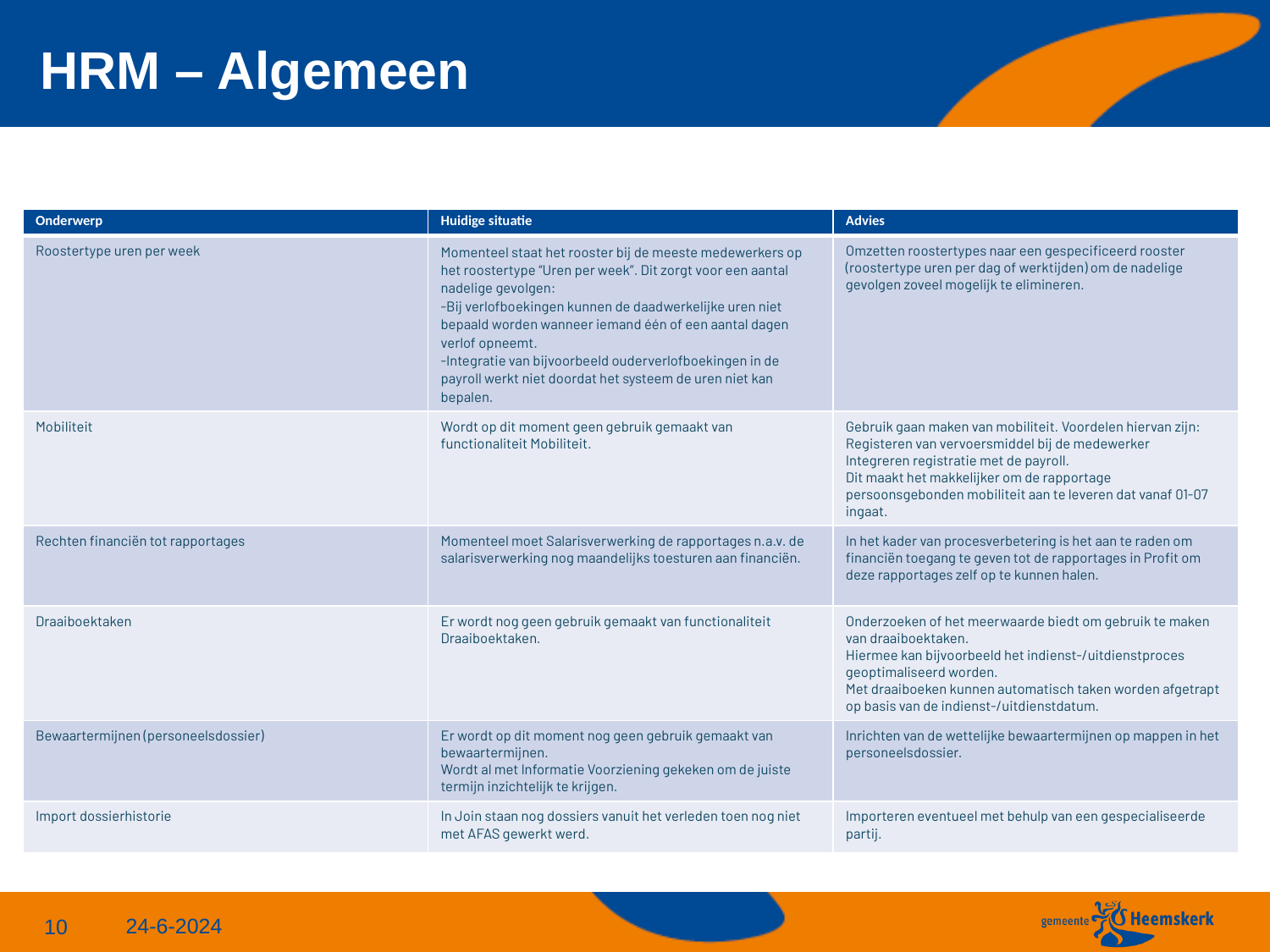

# HRM – Algemeen
| Onderwerp | Huidige situatie | Advies |
| --- | --- | --- |
| Roostertype uren per week | Momenteel staat het rooster bij de meeste medewerkers op het roostertype “Uren per week”. Dit zorgt voor een aantal nadelige gevolgen: -Bij verlofboekingen kunnen de daadwerkelijke uren niet bepaald worden wanneer iemand één of een aantal dagen verlof opneemt. -Integratie van bijvoorbeeld ouderverlofboekingen in de payroll werkt niet doordat het systeem de uren niet kan bepalen. | Omzetten roostertypes naar een gespecificeerd rooster (roostertype uren per dag of werktijden) om de nadelige gevolgen zoveel mogelijk te elimineren. |
| Mobiliteit | Wordt op dit moment geen gebruik gemaakt van functionaliteit Mobiliteit. | Gebruik gaan maken van mobiliteit. Voordelen hiervan zijn: Registeren van vervoersmiddel bij de medewerker Integreren registratie met de payroll. Dit maakt het makkelijker om de rapportage persoonsgebonden mobiliteit aan te leveren dat vanaf 01-07 ingaat. |
| Rechten financiën tot rapportages | Momenteel moet Salarisverwerking de rapportages n.a.v. de salarisverwerking nog maandelijks toesturen aan financiën. | In het kader van procesverbetering is het aan te raden om financiën toegang te geven tot de rapportages in Profit om deze rapportages zelf op te kunnen halen. |
| Draaiboektaken | Er wordt nog geen gebruik gemaakt van functionaliteit Draaiboektaken. | Onderzoeken of het meerwaarde biedt om gebruik te maken van draaiboektaken. Hiermee kan bijvoorbeeld het indienst-/uitdienstproces geoptimaliseerd worden. Met draaiboeken kunnen automatisch taken worden afgetrapt op basis van de indienst-/uitdienstdatum. |
| Bewaartermijnen (personeelsdossier) | Er wordt op dit moment nog geen gebruik gemaakt van bewaartermijnen. Wordt al met Informatie Voorziening gekeken om de juiste termijn inzichtelijk te krijgen. | Inrichten van de wettelijke bewaartermijnen op mappen in het personeelsdossier. |
| Import dossierhistorie | In Join staan nog dossiers vanuit het verleden toen nog niet met AFAS gewerkt werd. | Importeren eventueel met behulp van een gespecialiseerde partij. |
24-6-2024
10